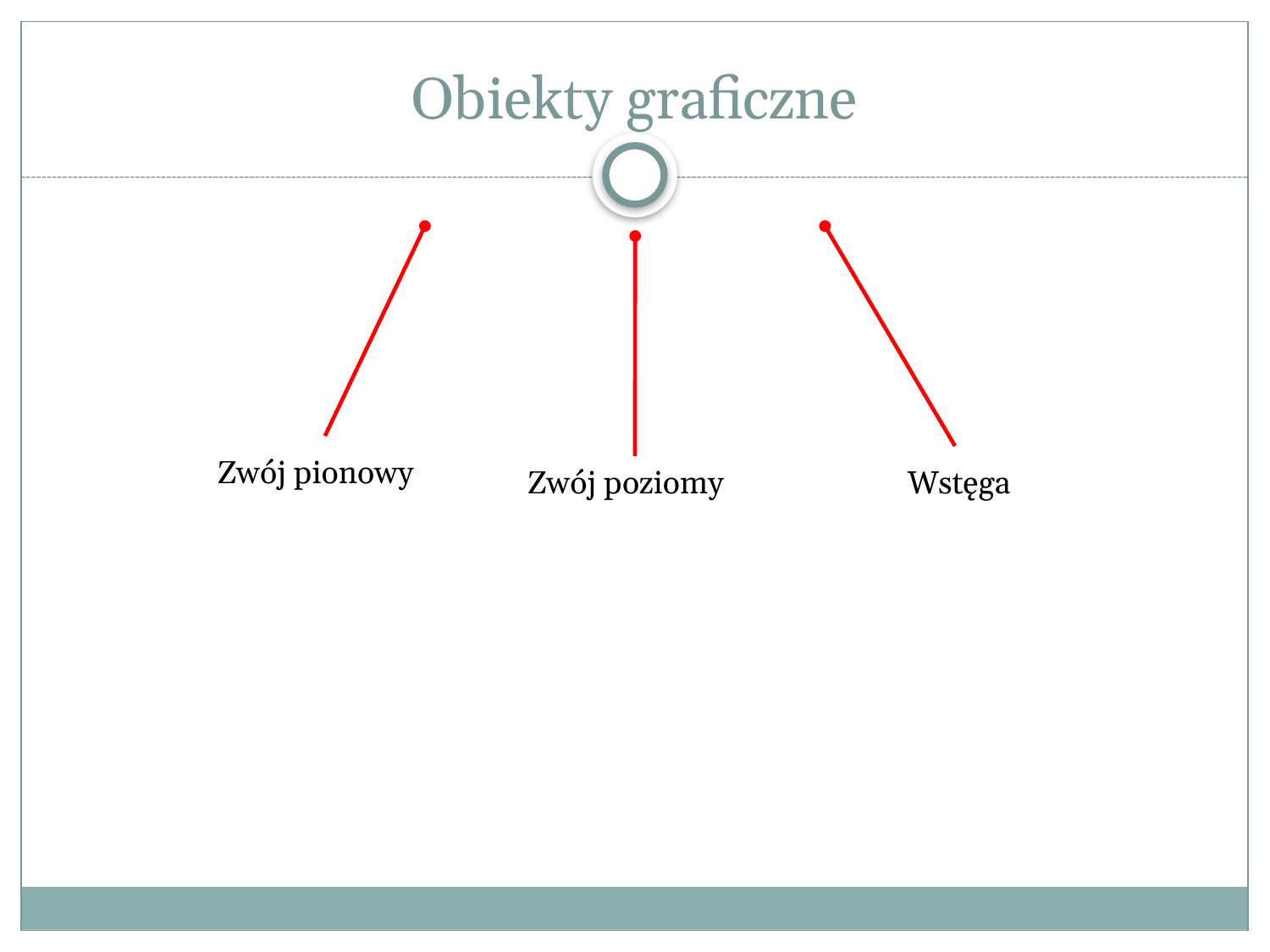

# Obiekty graficzne
Zwój pionowy
Zwój poziomy
Wstęga